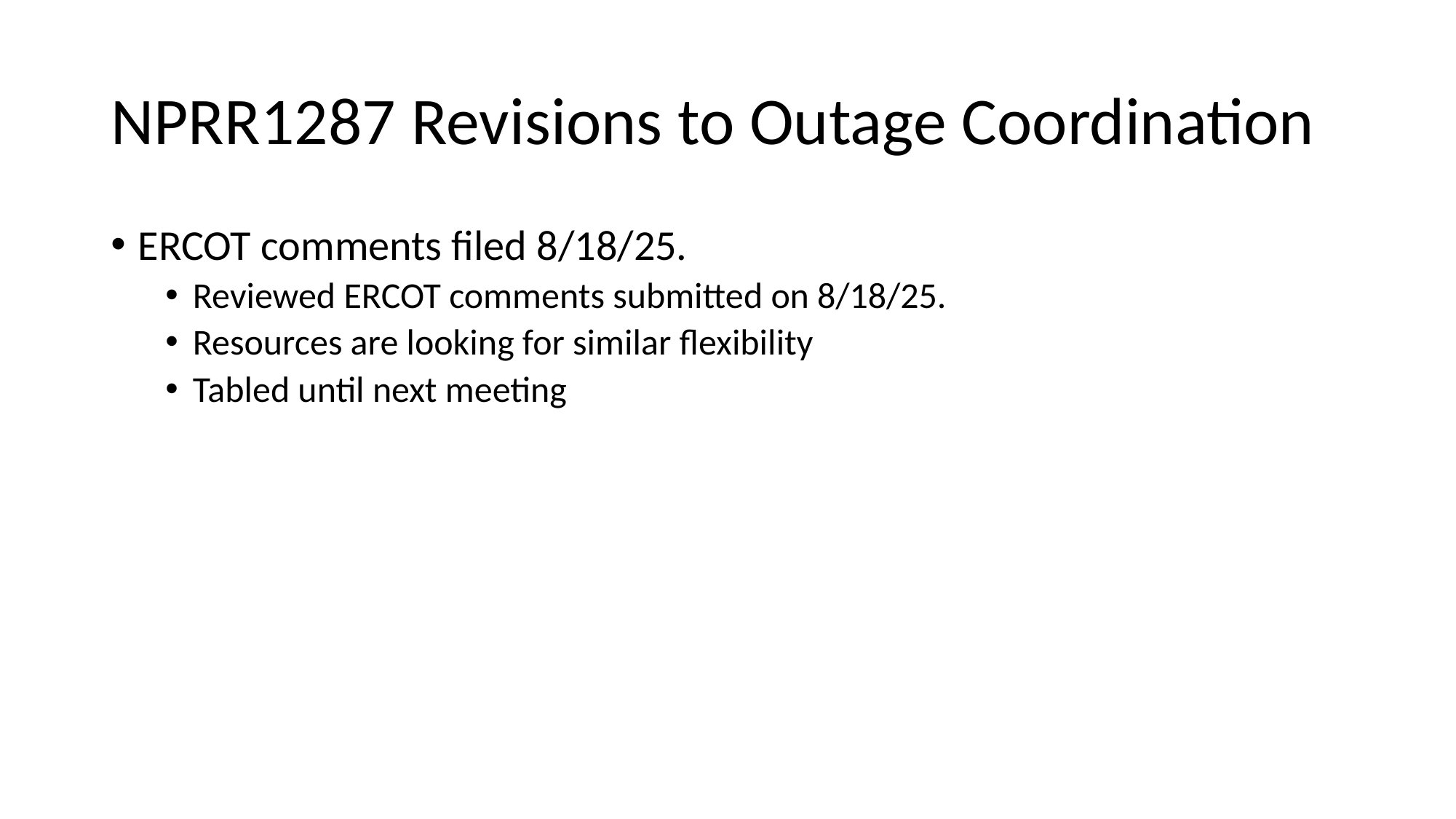

# NPRR1287 Revisions to Outage Coordination
ERCOT comments filed 8/18/25.
Reviewed ERCOT comments submitted on 8/18/25.
Resources are looking for similar flexibility
Tabled until next meeting